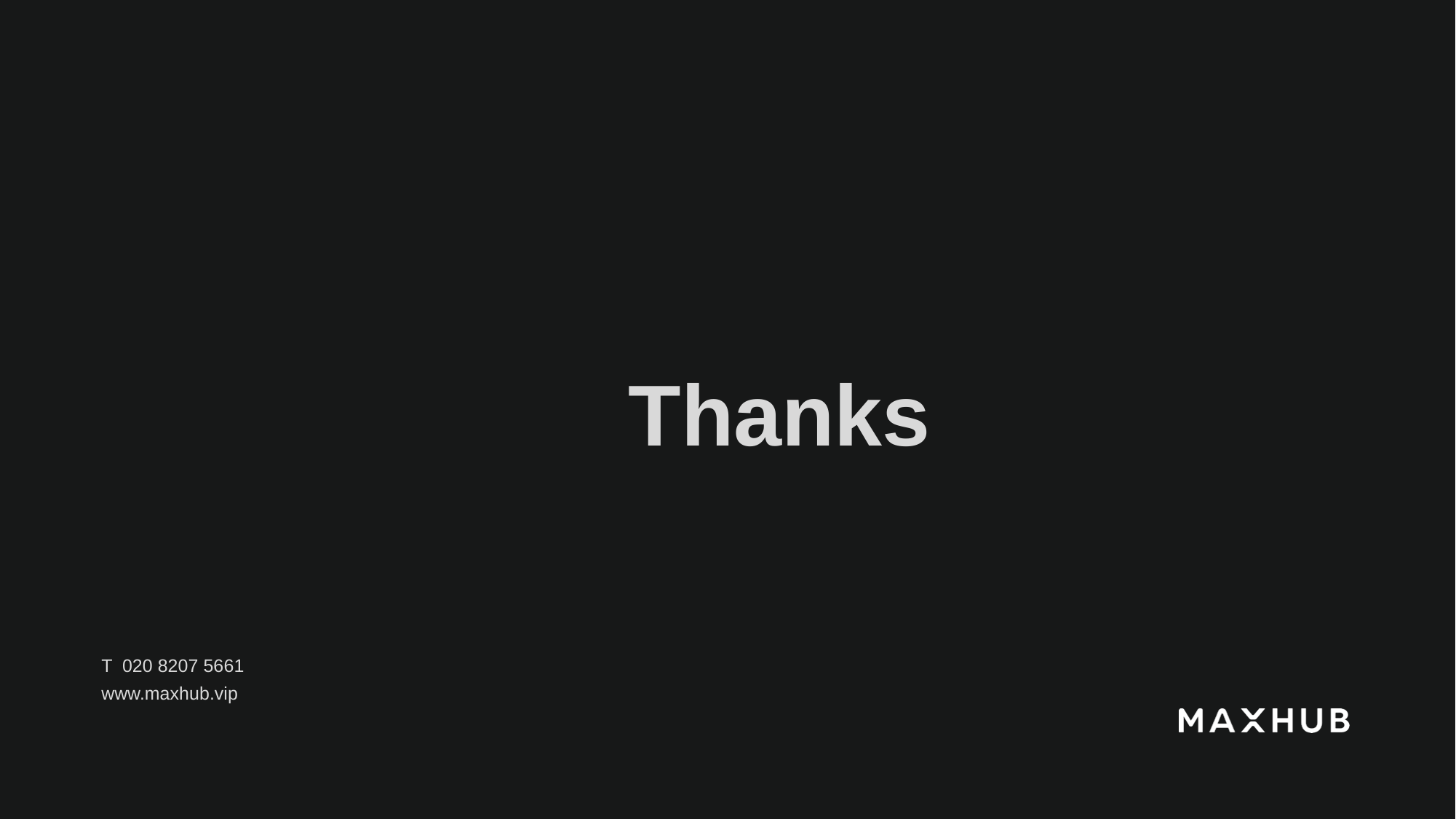

# Thanks

T  020 8207 5661
www.maxhub.vip